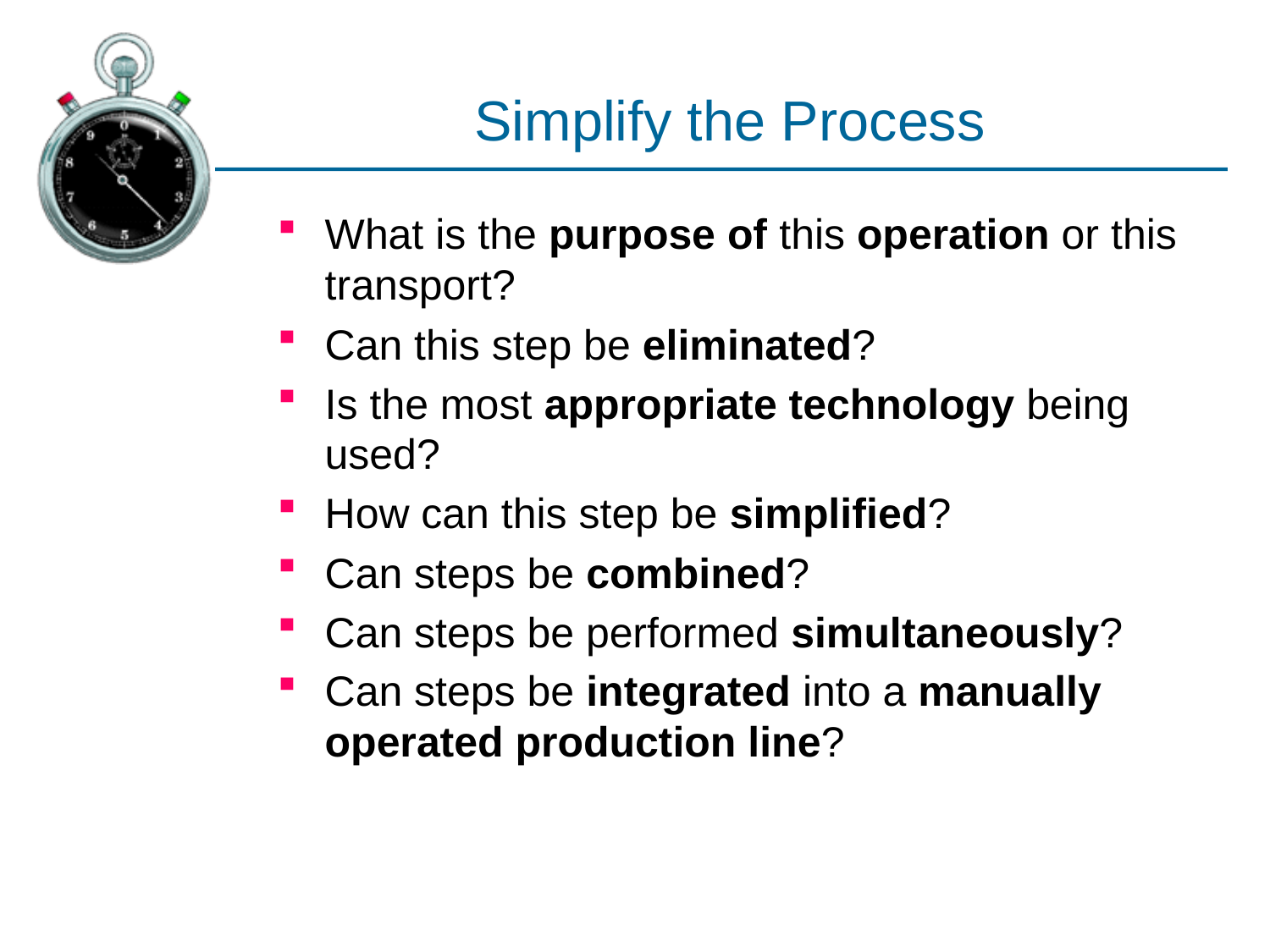

# Simplify the Process
What is the purpose of this operation or this transport?
Can this step be eliminated?
Is the most appropriate technology being used?
How can this step be simplified?
Can steps be combined?
Can steps be performed simultaneously?
Can steps be integrated into a manually operated production line?